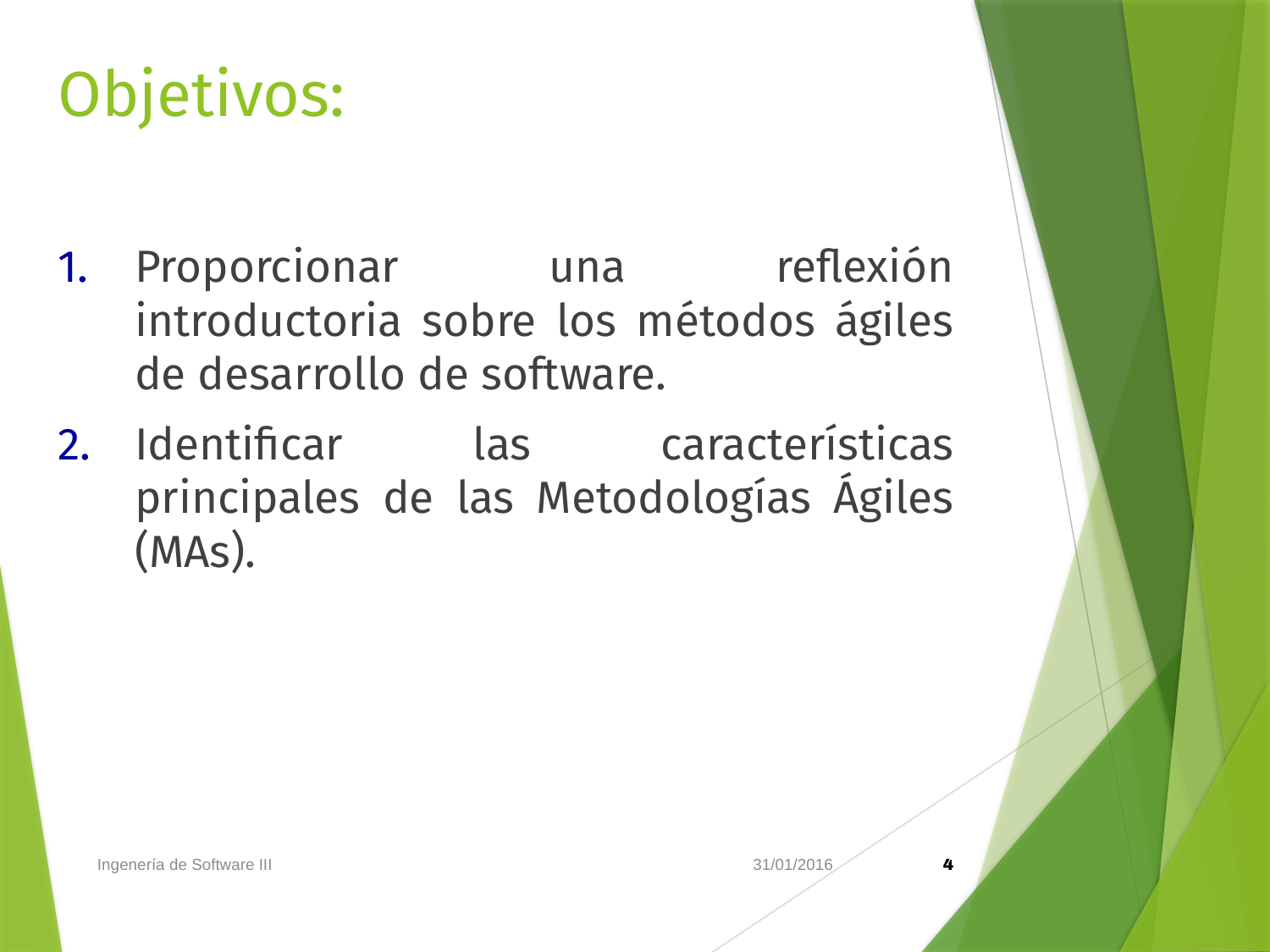

# Objetivos:
Proporcionar una reflexión introductoria sobre los métodos ágiles de desarrollo de software.
Identificar las características principales de las Metodologías Ágiles (MAs).

Ingenería de Software III
31/01/2016
4